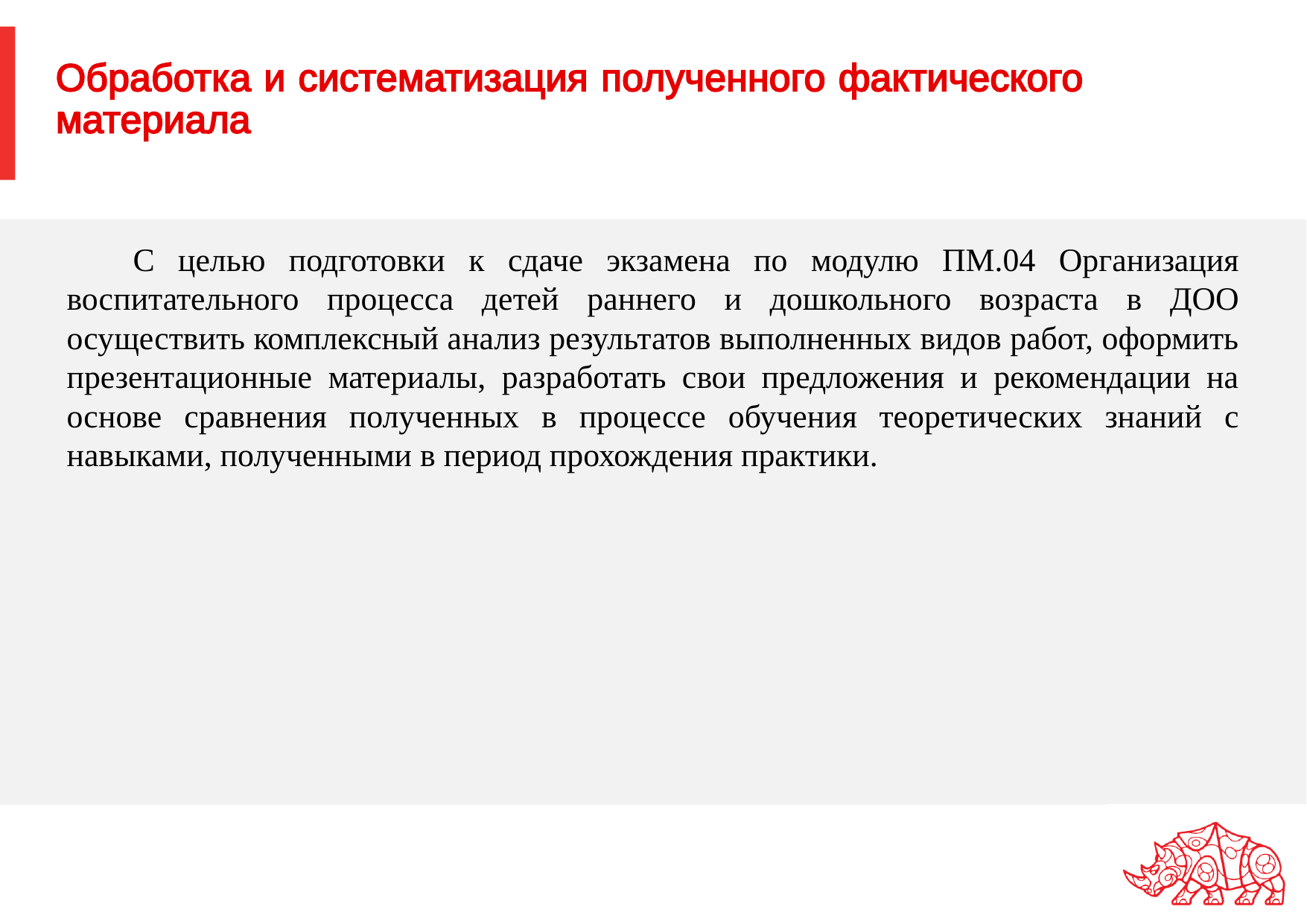

# Обработка и систематизация полученного фактического материала
С целью подготовки к сдаче экзамена по модулю ПМ.04 Организация воспитательного процесса детей раннего и дошкольного возраста в ДОО осуществить комплексный анализ результатов выполненных видов работ, оформить презентационные материалы, разработать свои предложения и рекомендации на основе сравнения полученных в процессе обучения теоретических знаний с навыками, полученными в период прохождения практики.